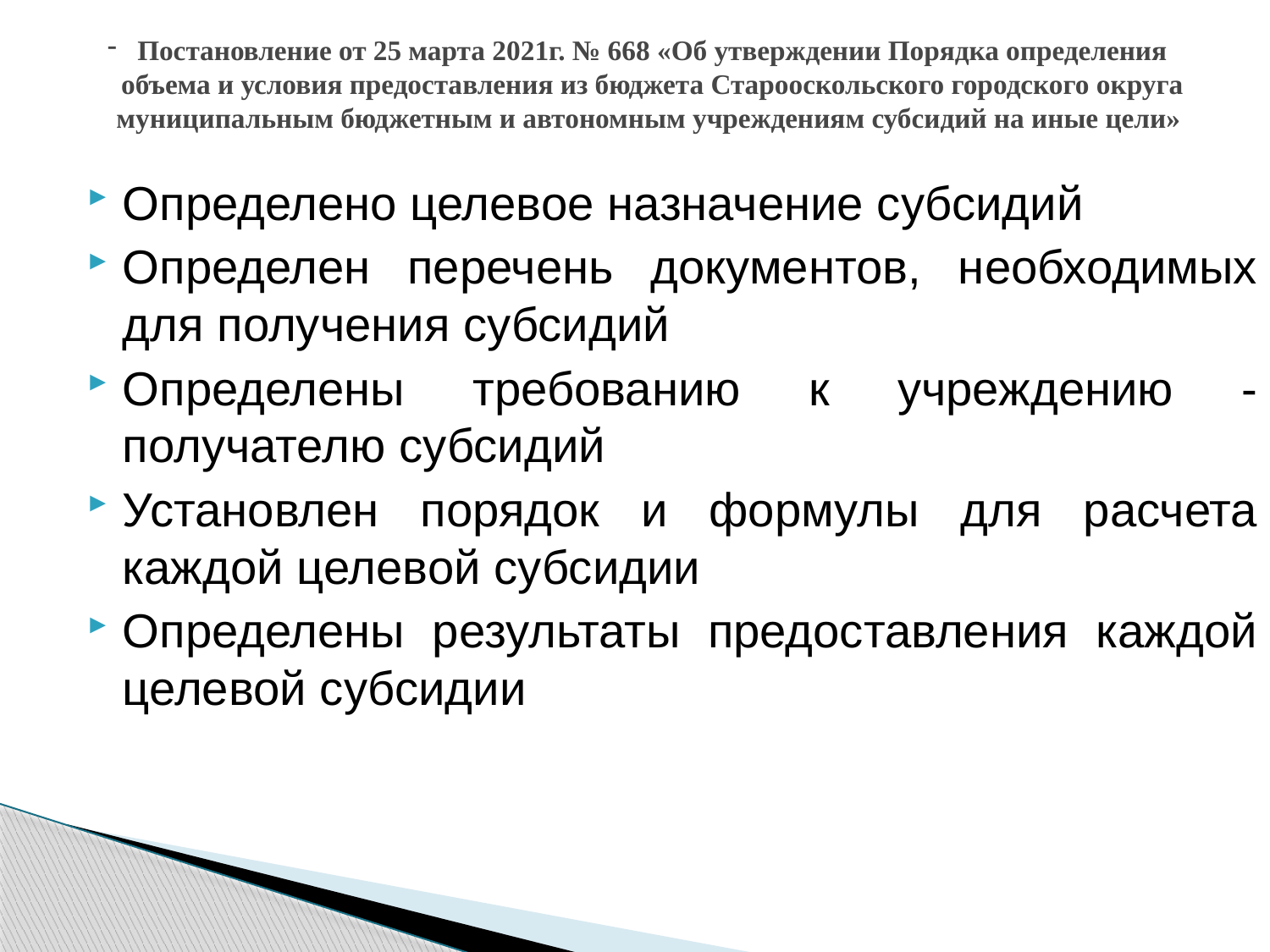

# Постановление от 25 марта 2021г. № 668 «Об утверждении Порядка определения объема и условия предоставления из бюджета Старооскольского городского округа муниципальным бюджетным и автономным учреждениям субсидий на иные цели»
Определено целевое назначение субсидий
Определен перечень документов, необходимых для получения субсидий
Определены требованию к учреждению - получателю субсидий
Установлен порядок и формулы для расчета каждой целевой субсидии
Определены результаты предоставления каждой целевой субсидии